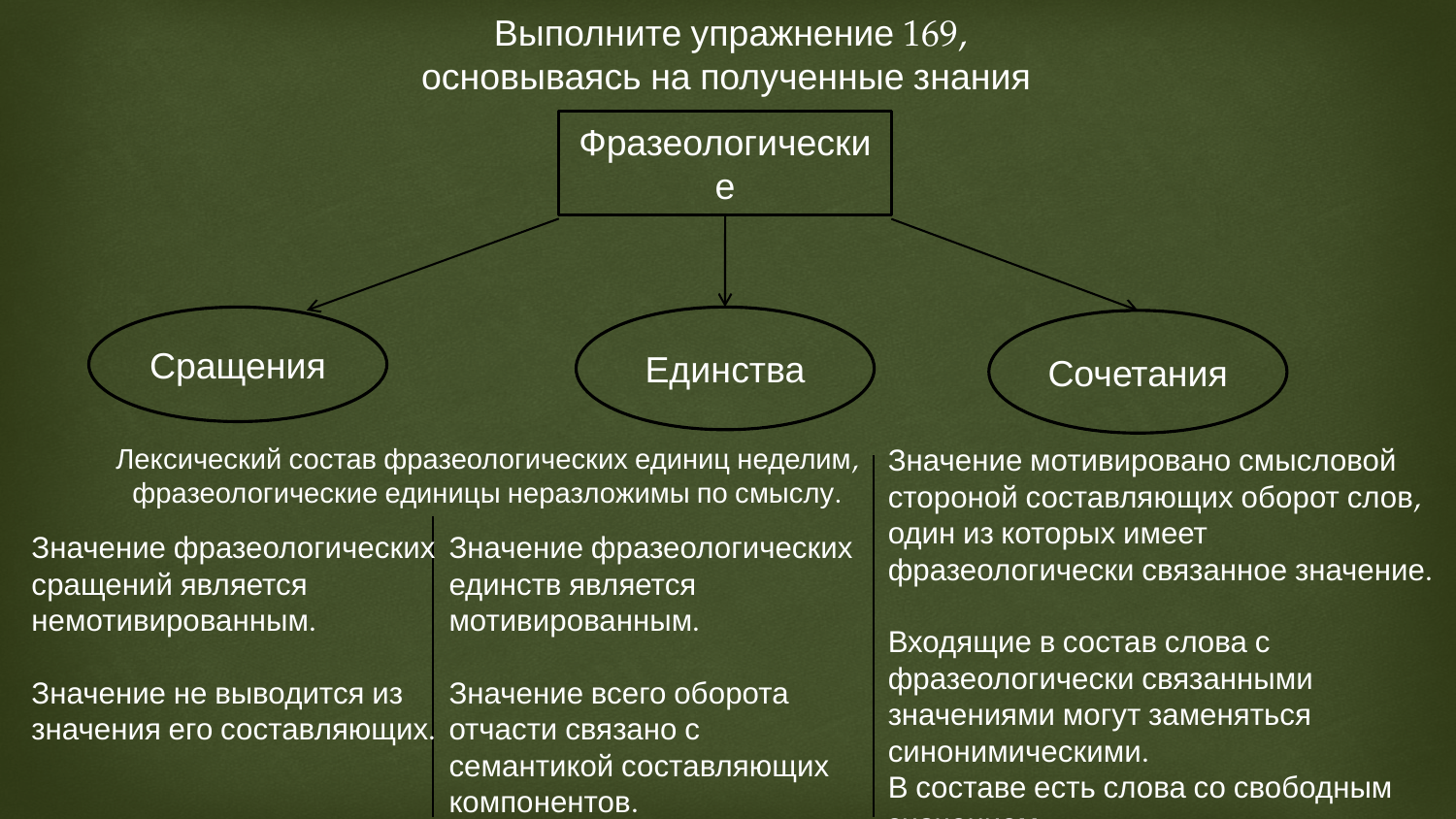

Выполните упражнение 169, основываясь на полученные знания
Фразеологические
Сращения
Единства
Сочетания
Лексический состав фразеологических единиц неделим, фразеологические единицы неразложимы по смыслу.
Значение мотивировано смысловой стороной составляющих оборот слов, один из которых имеет фразеологически связанное значение.

Входящие в состав слова с фразеологически связанными значениями могут заменяться синонимическими.
В составе есть слова со свободным значением.
Значение фразеологических сращений является немотивированным.

Значение не выводится из значения его составляющих.
Значение фразеологических единств является мотивированным.

Значение всего оборота отчасти связано с семантикой составляющих компонентов.